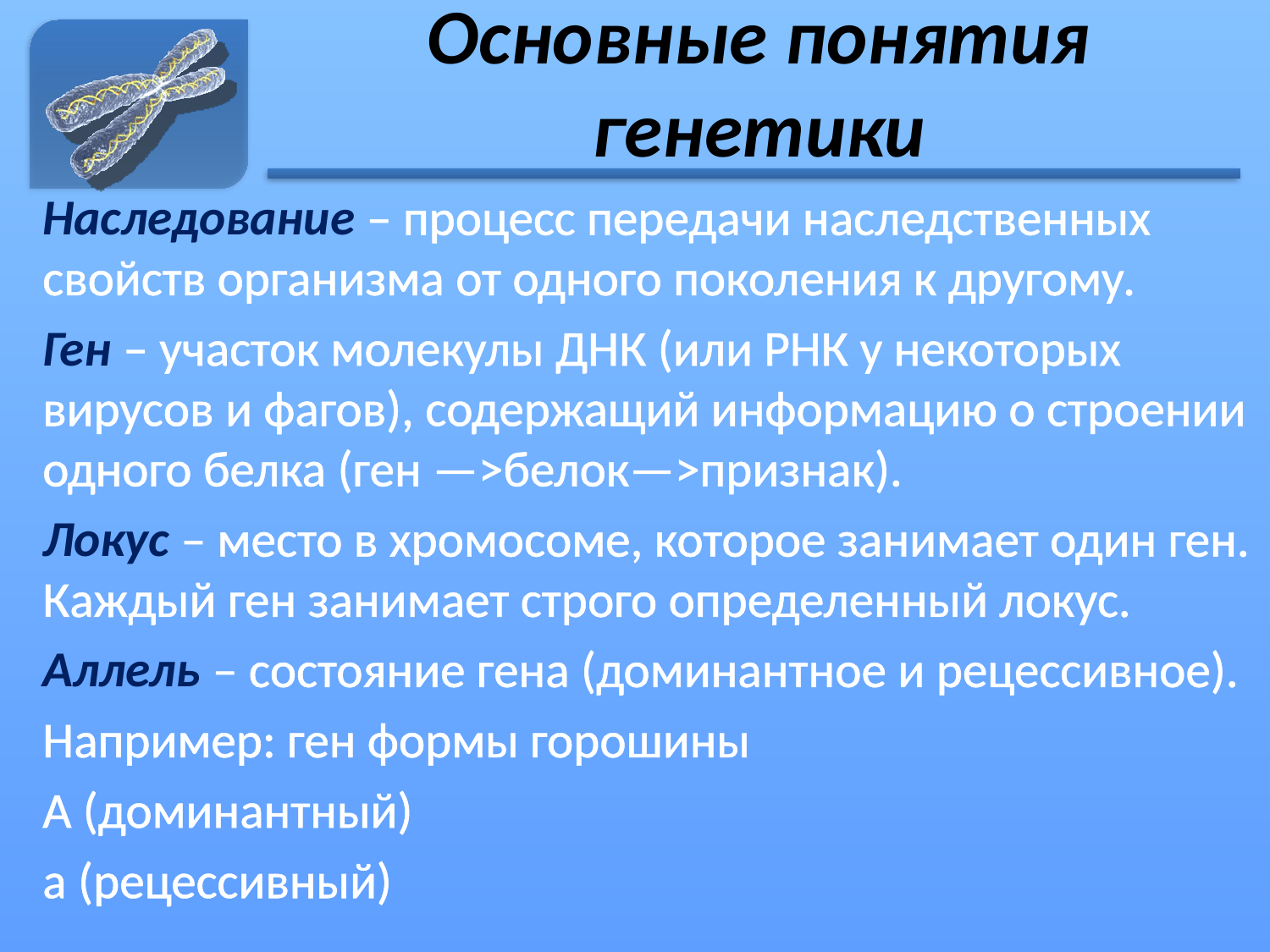

# Основные понятия генетики
Наследование – процесс передачи наследственных свойств организма от одного поколения к другому.
Ген – участок молекулы ДНК (или РНК у некоторых вирусов и фагов), содержащий информацию о строении одного белка (ген —>белок—>признак).
Локус – место в хромосоме, которое занимает один ген. Каждый ген занимает строго определенный локус.
Аллель – состояние гена (доминантное и рецессивное).
Например: ген формы горошины
А (доминантный)
а (рецессивный)